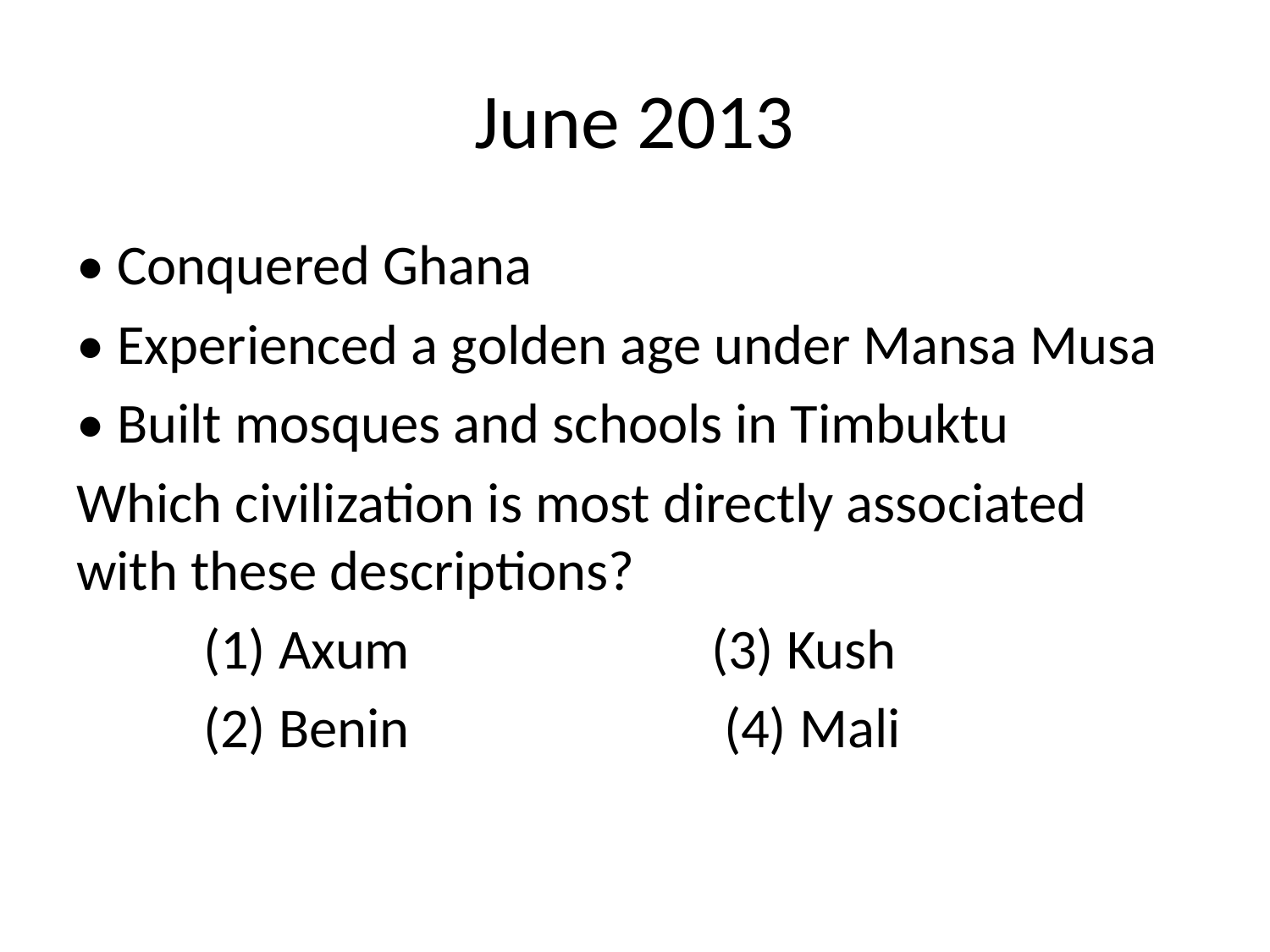

# June 2013
• Conquered Ghana
• Experienced a golden age under Mansa Musa
• Built mosques and schools in Timbuktu
Which civilization is most directly associated with these descriptions?
	(1) Axum 			(3) Kush
	(2) Benin			 (4) Mali